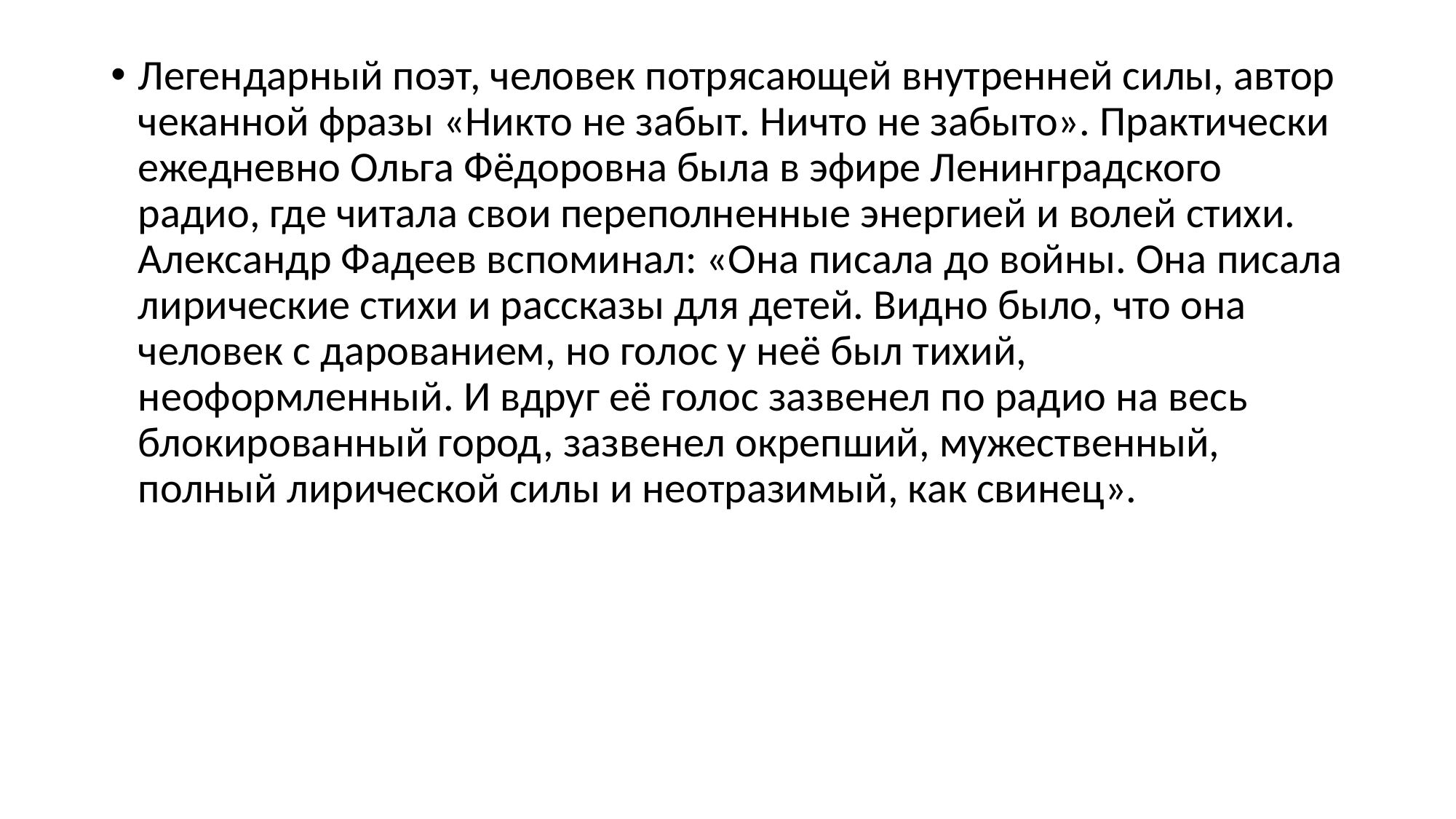

Легендарный поэт, человек потрясающей внутренней силы, автор чеканной фразы «Никто не забыт. Ничто не забыто». Практически ежедневно Ольга Фёдоровна была в эфире Ленинградского радио, где читала свои переполненные энергией и волей стихи. Александр Фадеев вспоминал: «Она писала до войны. Она писала лирические стихи и рассказы для детей. Видно было, что она человек с дарованием, но голос у неё был тихий, неоформленный. И вдруг её голос зазвенел по радио на весь блокированный город, зазвенел окрепший, мужественный, полный лирической силы и неотразимый, как свинец».